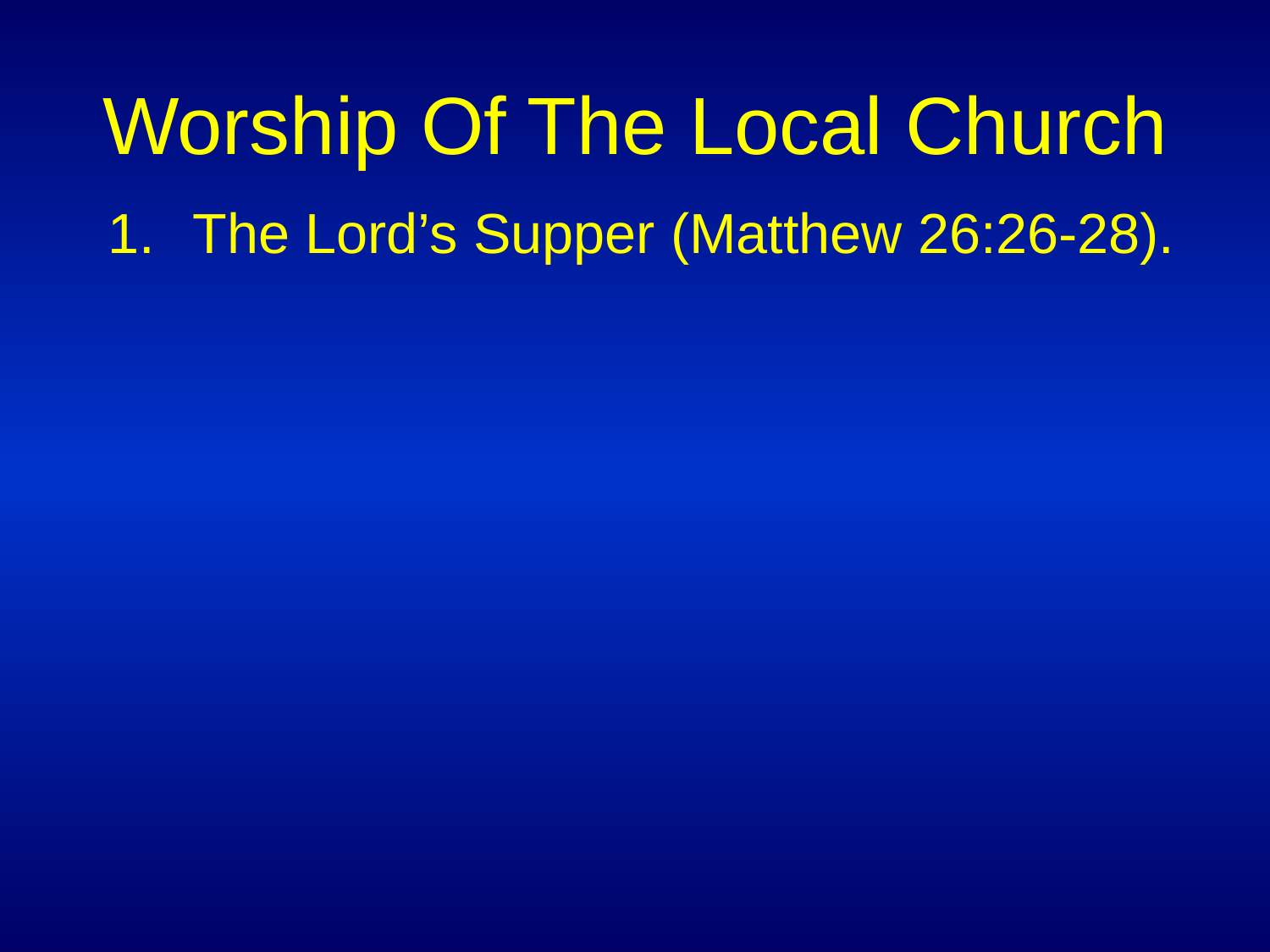

# Worship Of The Local Church
The Lord’s Supper (Matthew 26:26-28).